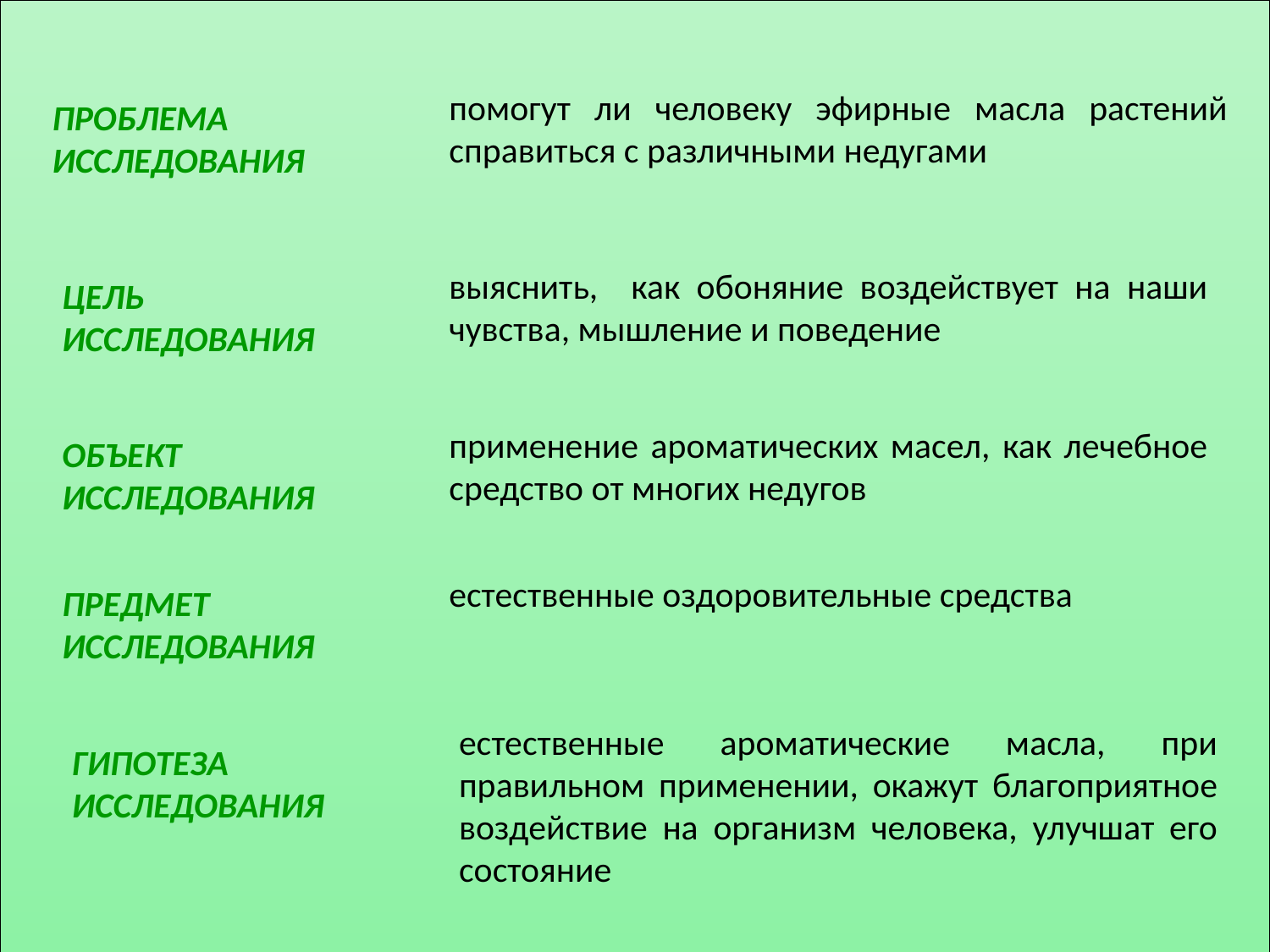

помогут ли человеку эфирные масла растений справиться с различными недугами
ПРОБЛЕМА
ИССЛЕДОВАНИЯ
выяснить,  как обоняние воздействует на наши чувства, мышление и поведение
ЦЕЛЬ
ИССЛЕДОВАНИЯ
применение ароматических масел, как лечебное средство от многих недугов
ОБЪЕКТ
ИССЛЕДОВАНИЯ
естественные оздоровительные средства
ПРЕДМЕТ
ИССЛЕДОВАНИЯ
естественные ароматические масла, при правильном применении, окажут благоприятное воздействие на организм человека, улучшат его состояние
ГИПОТЕЗА
ИССЛЕДОВАНИЯ